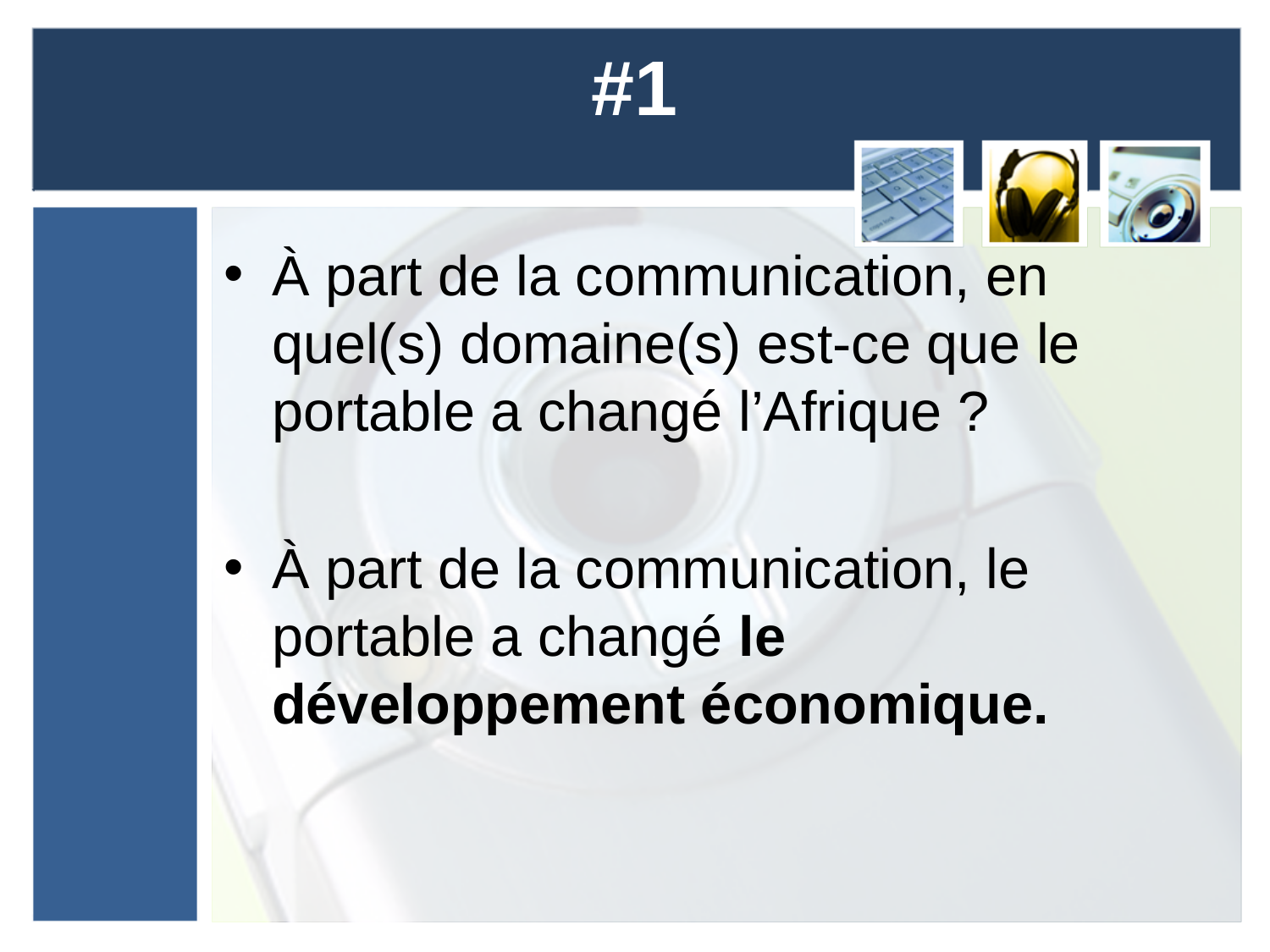

# #1
À part de la communication, en quel(s) domaine(s) est-ce que le portable a changé l’Afrique ?

À part de la communication, le portable a changé le développement économique.